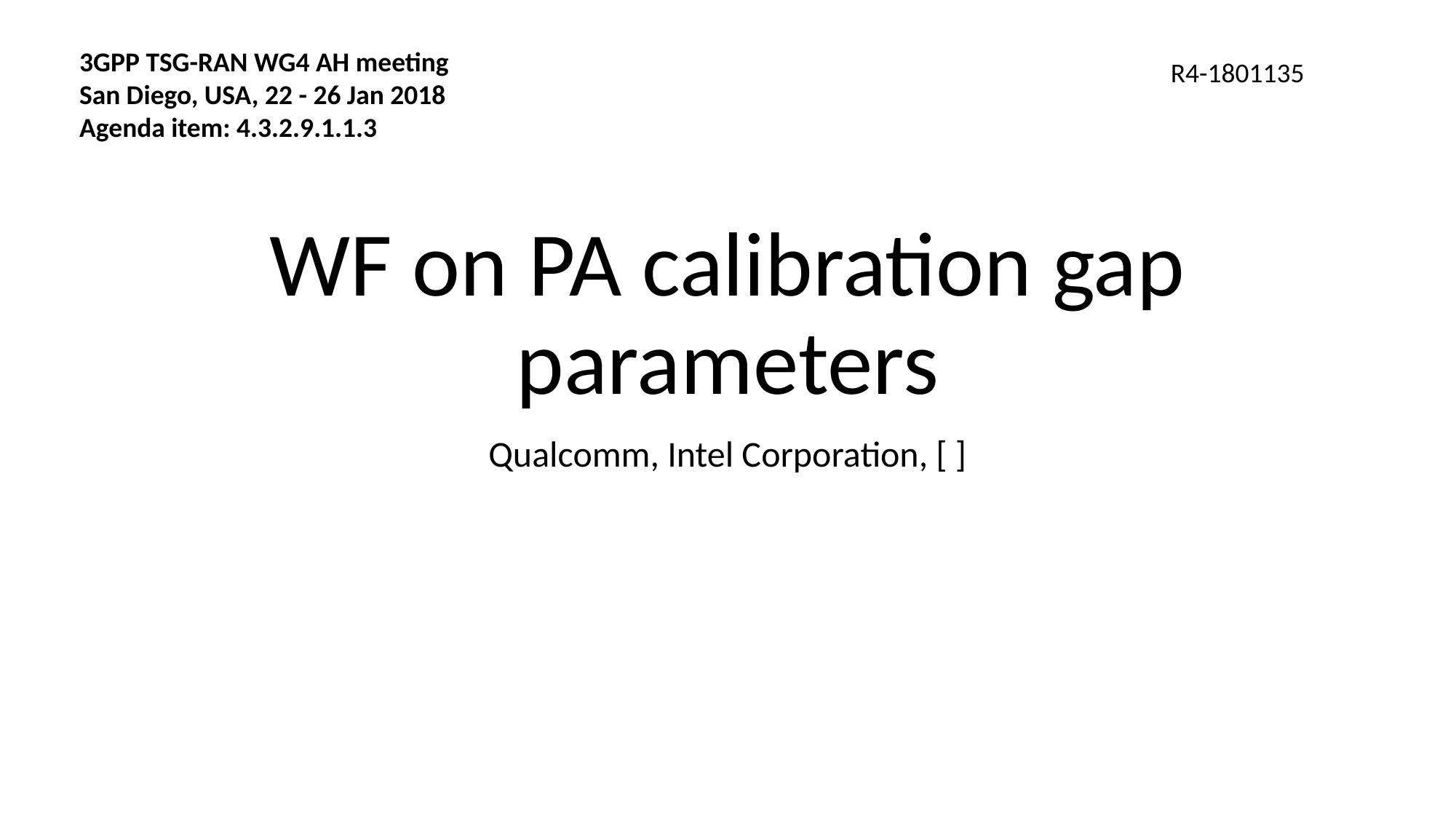

3GPP TSG-RAN WG4 AH meeting
San Diego, USA, 22 - 26 Jan 2018
Agenda item: 4.3.2.9.1.1.3
R4-1801135
# WF on PA calibration gap parameters
Qualcomm, Intel Corporation, [ ]